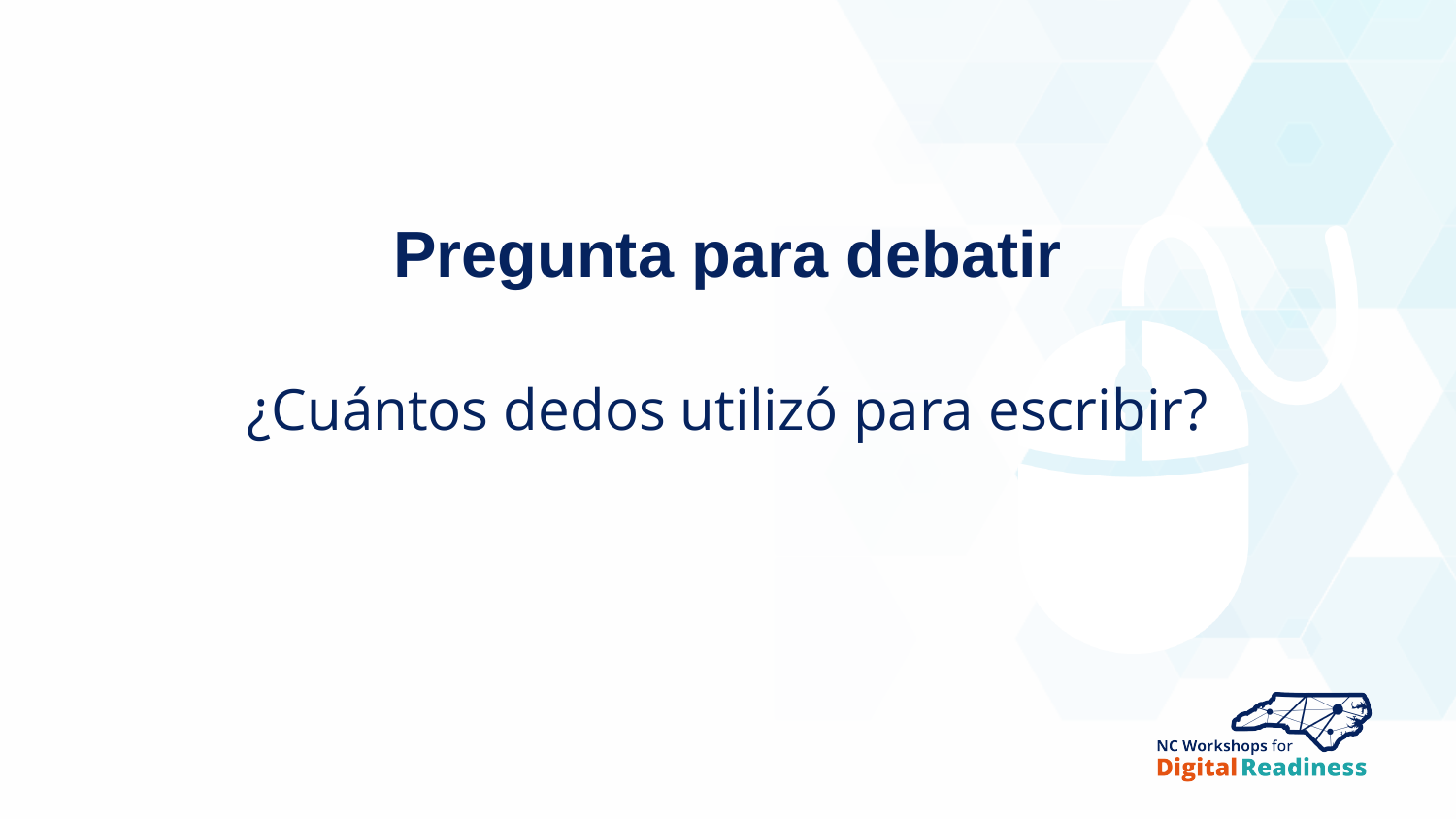

# Pregunta para debatir
¿Cuántos dedos utilizó para escribir?